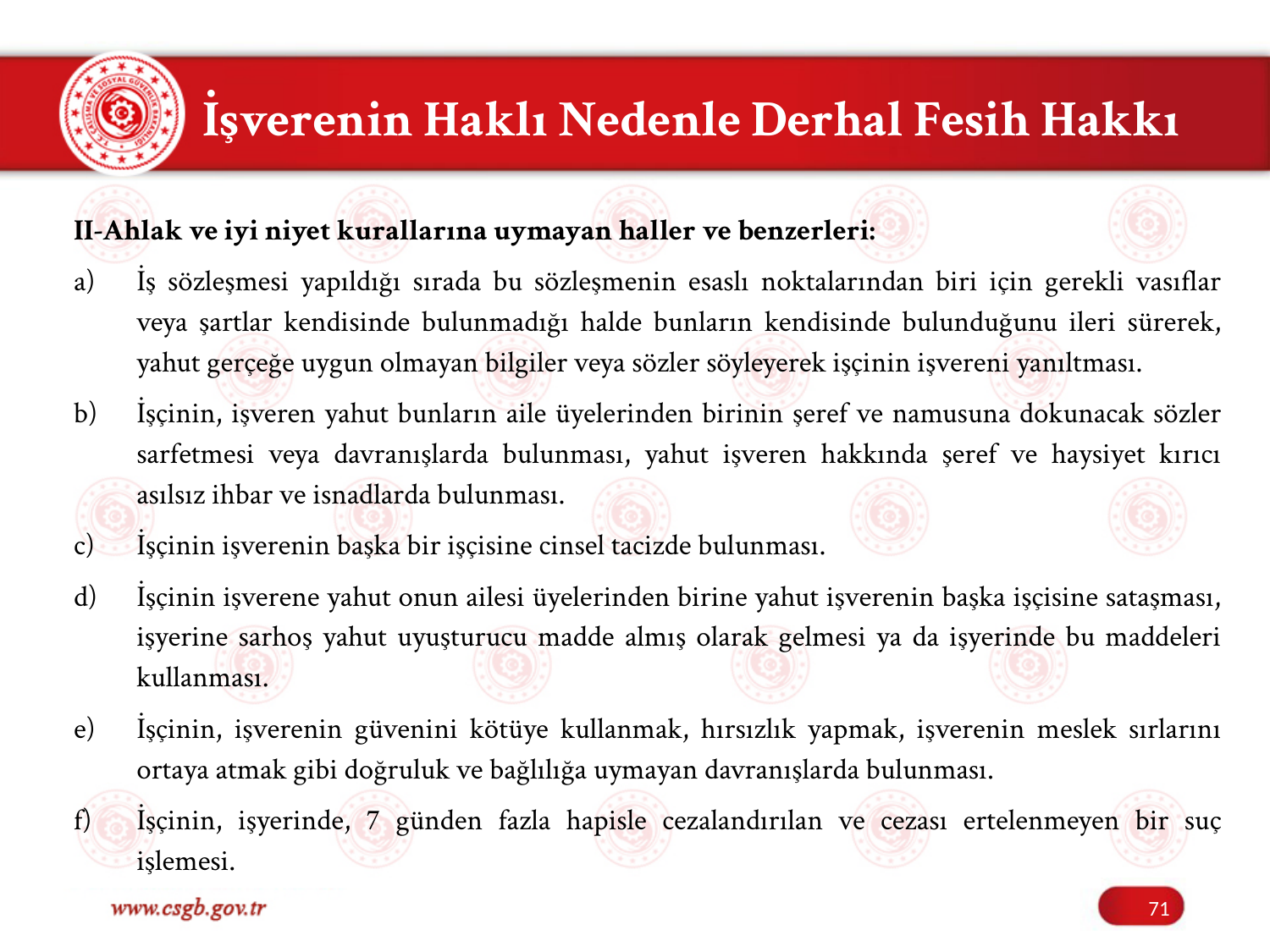

# İşverenin Haklı Nedenle Derhal Fesih Hakkı
II-Ahlak ve iyi niyet kurallarına uymayan haller ve benzerleri:
İş sözleşmesi yapıldığı sırada bu sözleşmenin esaslı noktalarından biri için gerekli vasıflar veya şartlar kendisinde bulunmadığı halde bunların kendisinde bulunduğunu ileri sürerek, yahut gerçeğe uygun olmayan bilgiler veya sözler söyleyerek işçinin işvereni yanıltması.
İşçinin, işveren yahut bunların aile üyelerinden birinin şeref ve namusuna dokunacak sözler sarfetmesi veya davranışlarda bulunması, yahut işveren hakkında şeref ve haysiyet kırıcı asılsız ihbar ve isnadlarda bulunması.
İşçinin işverenin başka bir işçisine cinsel tacizde bulunması.
İşçinin işverene yahut onun ailesi üyelerinden birine yahut işverenin başka işçisine sataşması, işyerine sarhoş yahut uyuşturucu madde almış olarak gelmesi ya da işyerinde bu maddeleri kullanması.
İşçinin, işverenin güvenini kötüye kullanmak, hırsızlık yapmak, işverenin meslek sırlarını ortaya atmak gibi doğruluk ve bağlılığa uymayan davranışlarda bulunması.
İşçinin, işyerinde, 7 günden fazla hapisle cezalandırılan ve cezası ertelenmeyen bir suç işlemesi.

71